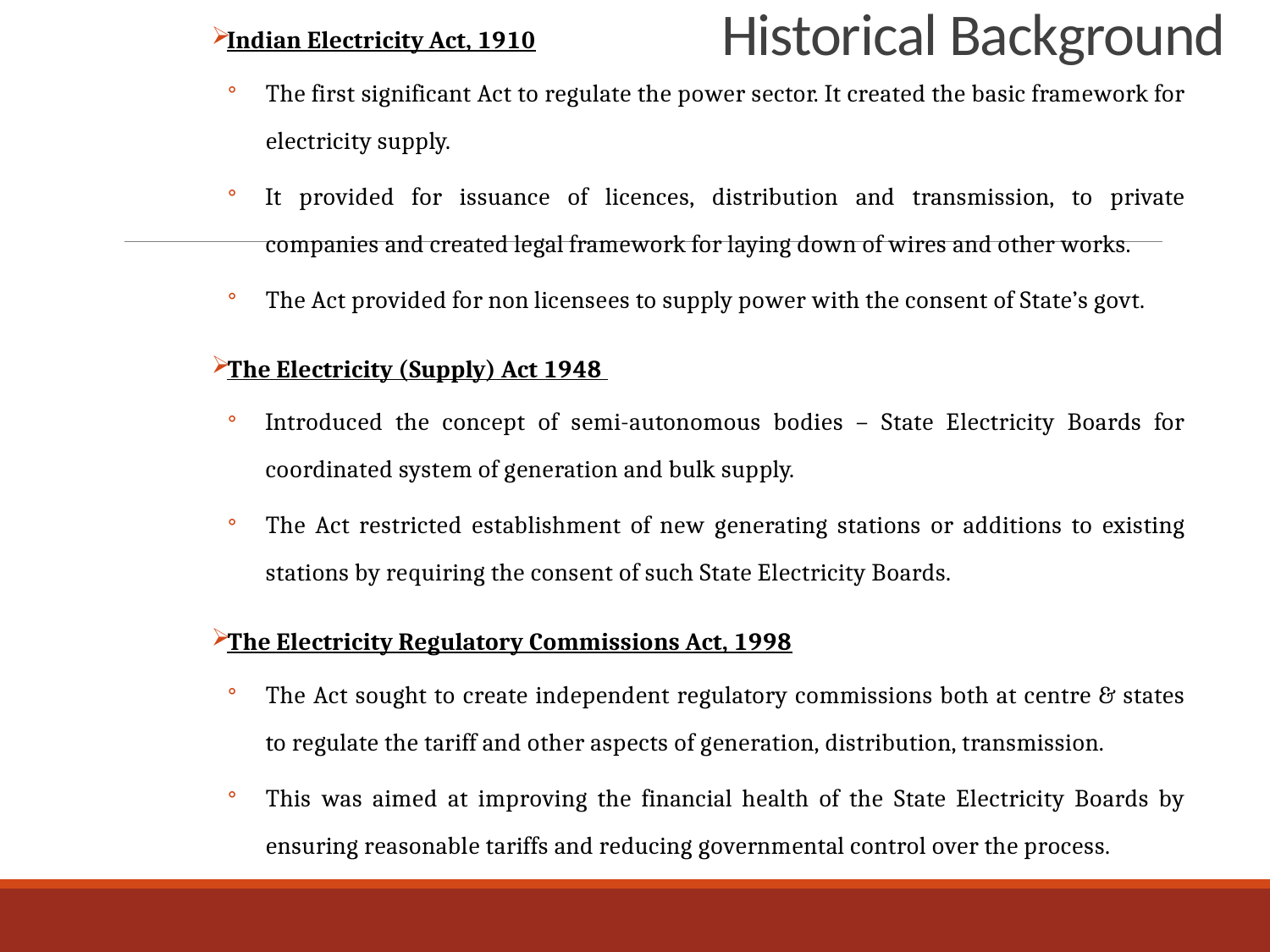

Indian Electricity Act, 1910
The first significant Act to regulate the power sector. It created the basic framework for electricity supply.
It provided for issuance of licences, distribution and transmission, to private companies and created legal framework for laying down of wires and other works.
The Act provided for non licensees to supply power with the consent of State’s govt.
The Electricity (Supply) Act 1948
Introduced the concept of semi-autonomous bodies – State Electricity Boards for coordinated system of generation and bulk supply.
The Act restricted establishment of new generating stations or additions to existing stations by requiring the consent of such State Electricity Boards.
The Electricity Regulatory Commissions Act, 1998
The Act sought to create independent regulatory commissions both at centre & states to regulate the tariff and other aspects of generation, distribution, transmission.
This was aimed at improving the financial health of the State Electricity Boards by ensuring reasonable tariffs and reducing governmental control over the process.

# Historical Background